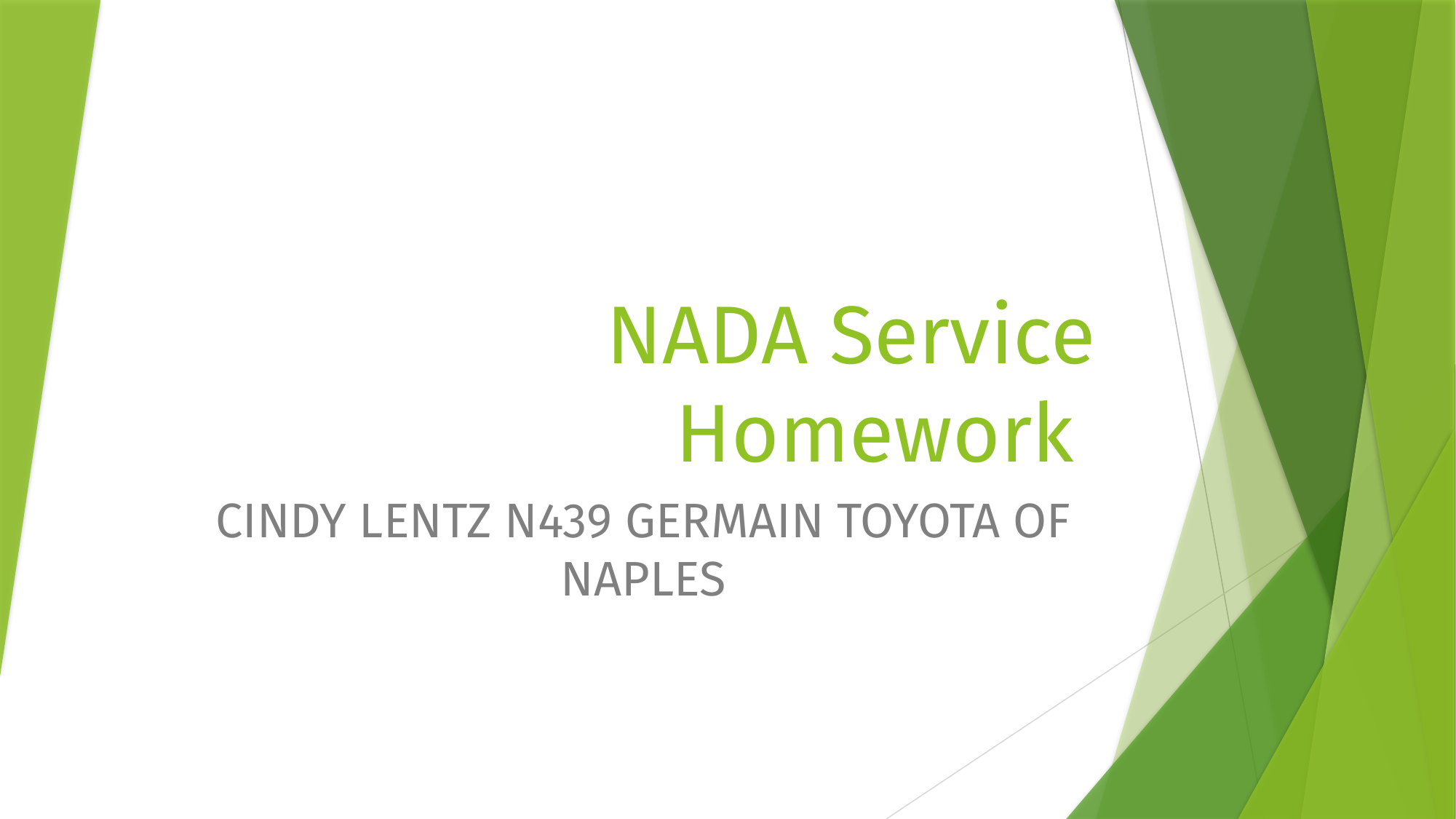

# NADA Service Homework
CINDY LENTZ N439 GERMAIN TOYOTA OF NAPLES